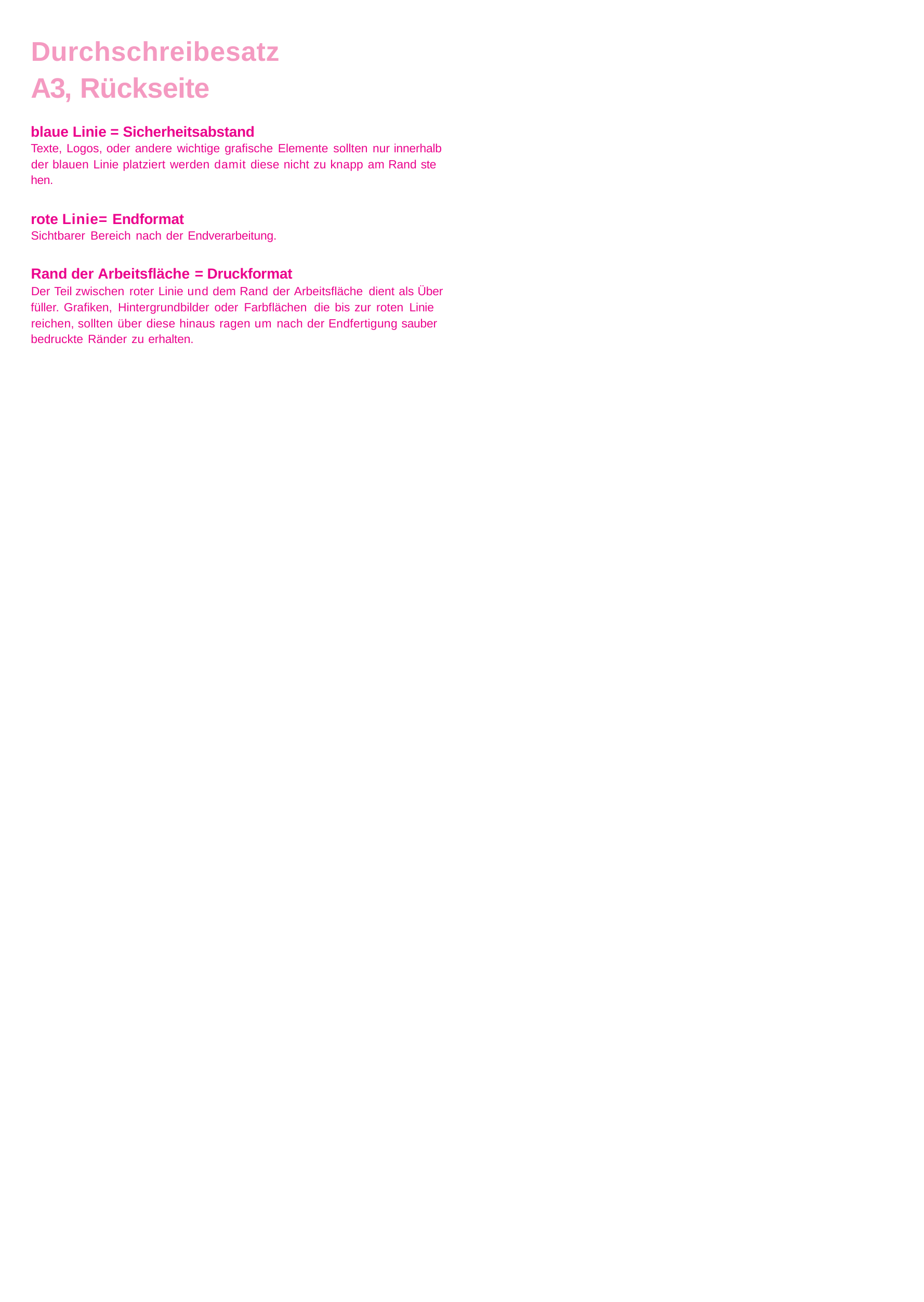

Durchschreibesatz
A3, Rückseite
blaue Linie = Sicherheitsabstand
Texte, Logos, oder andere wichtige grafische Elemente sollten nur innerhalb
der blauen Linie platziert werden damit diese nicht zu knapp am Rand ste­ hen.

rote Linie= Endformat
Sichtbarer Bereich nach der Endverarbeitung.

Rand der Arbeitsfläche = Druckformat
Der Teil zwischen roter Linie und dem Rand der Arbeitsfläche dient als Über­ füller. Grafiken, Hintergrundbilder oder Farbflächen die bis zur roten Linie
reichen, sollten über diese hinaus ragen um nach der Endfertigung sauber bedruckte Ränder zu erhalten.